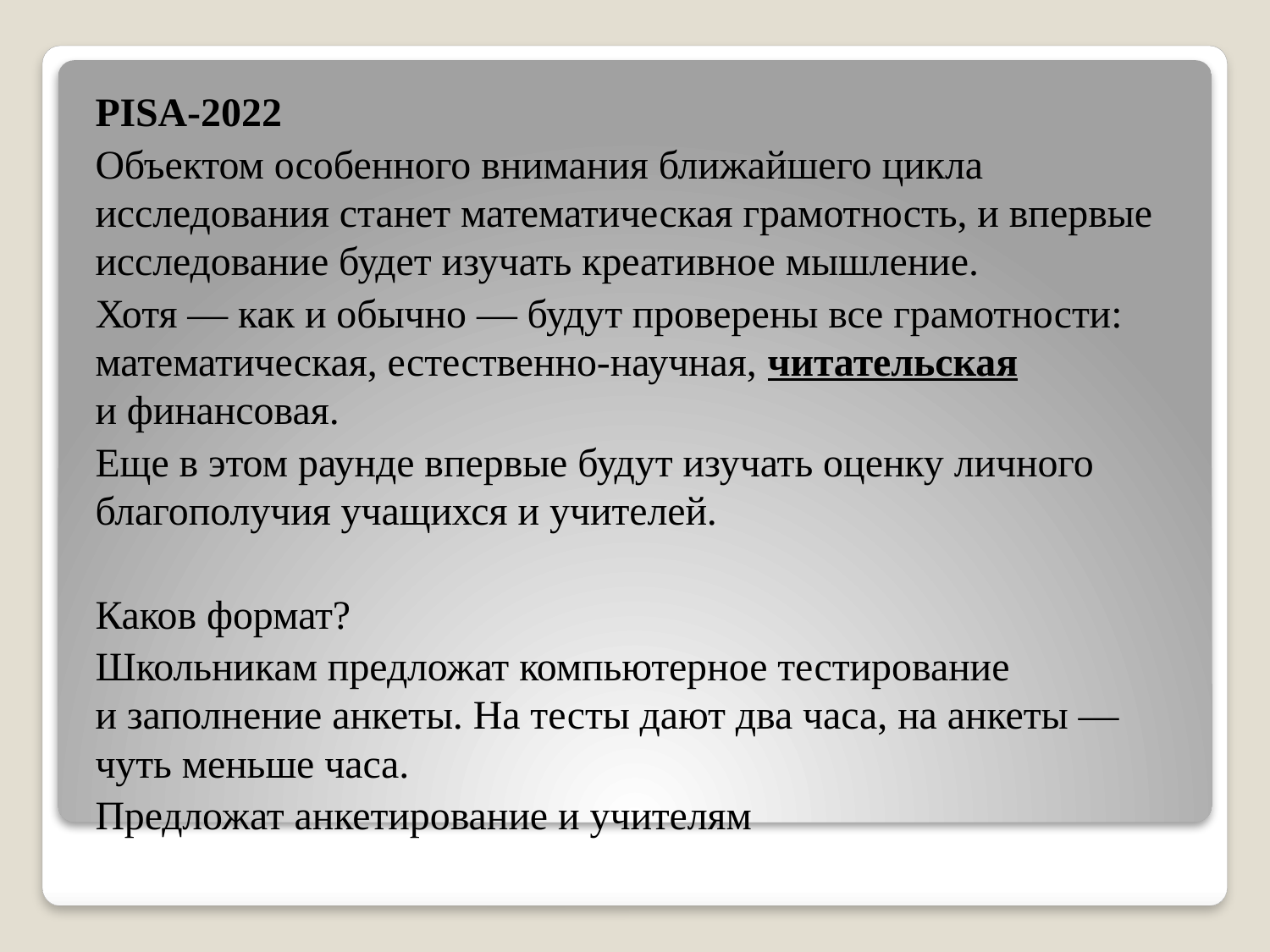

PISA-2022
Объектом особенного внимания ближайшего цикла исследования станет математическая грамотность, и впервые исследование будет изучать креативное мышление.
Хотя — как и обычно — будут проверены все грамотности: математическая, естественно-научная, читательская и финансовая.
Еще в этом раунде впервые будут изучать оценку личного благополучия учащихся и учителей.

Каков формат?
Школьникам предложат компьютерное тестирование и заполнение анкеты. На тесты дают два часа, на анкеты — чуть меньше часа.
Предложат анкетирование и учителям